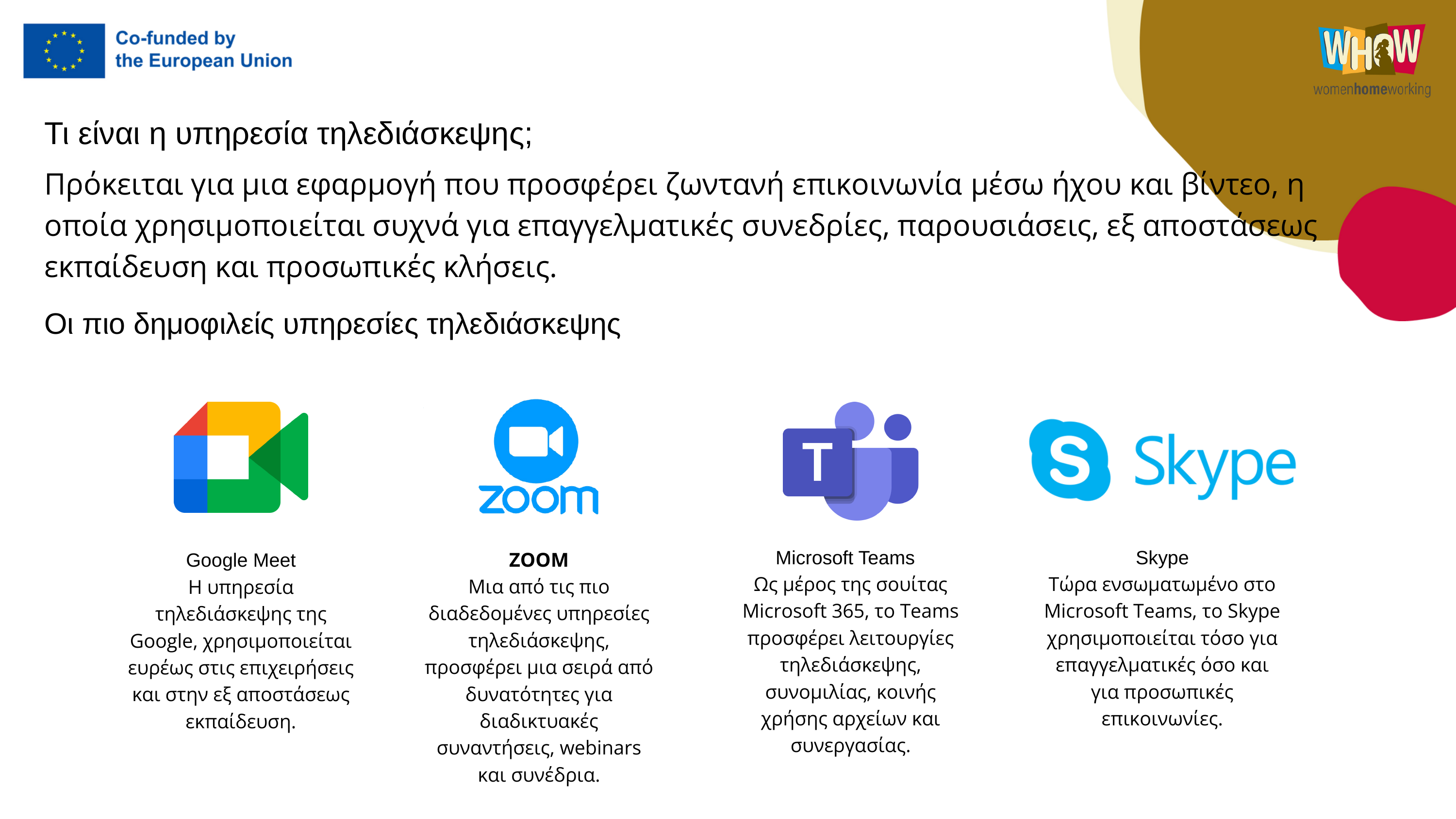

Τι είναι η υπηρεσία τηλεδιάσκεψης;
Πρόκειται για μια εφαρμογή που προσφέρει ζωντανή επικοινωνία μέσω ήχου και βίντεο, η οποία χρησιμοποιείται συχνά για επαγγελματικές συνεδρίες, παρουσιάσεις, εξ αποστάσεως εκπαίδευση και προσωπικές κλήσεις.
Οι πιο δημοφιλείς υπηρεσίες τηλεδιάσκεψης

Google Meet
Η υπηρεσία τηλεδιάσκεψης της Google, χρησιμοποιείται ευρέως στις επιχειρήσεις και στην εξ αποστάσεως εκπαίδευση.
Microsoft Teams
Ως μέρος της σουίτας Microsoft 365, το Teams προσφέρει λειτουργίες τηλεδιάσκεψης, συνομιλίας, κοινής χρήσης αρχείων και συνεργασίας.
Skype
Τώρα ενσωματωμένο στο Microsoft Teams, το Skype χρησιμοποιείται τόσο για επαγγελματικές όσο και για προσωπικές επικοινωνίες.
ZOOM
Μια από τις πιο διαδεδομένες υπηρεσίες τηλεδιάσκεψης, προσφέρει μια σειρά από δυνατότητες για διαδικτυακές συναντήσεις, webinars και συνέδρια.